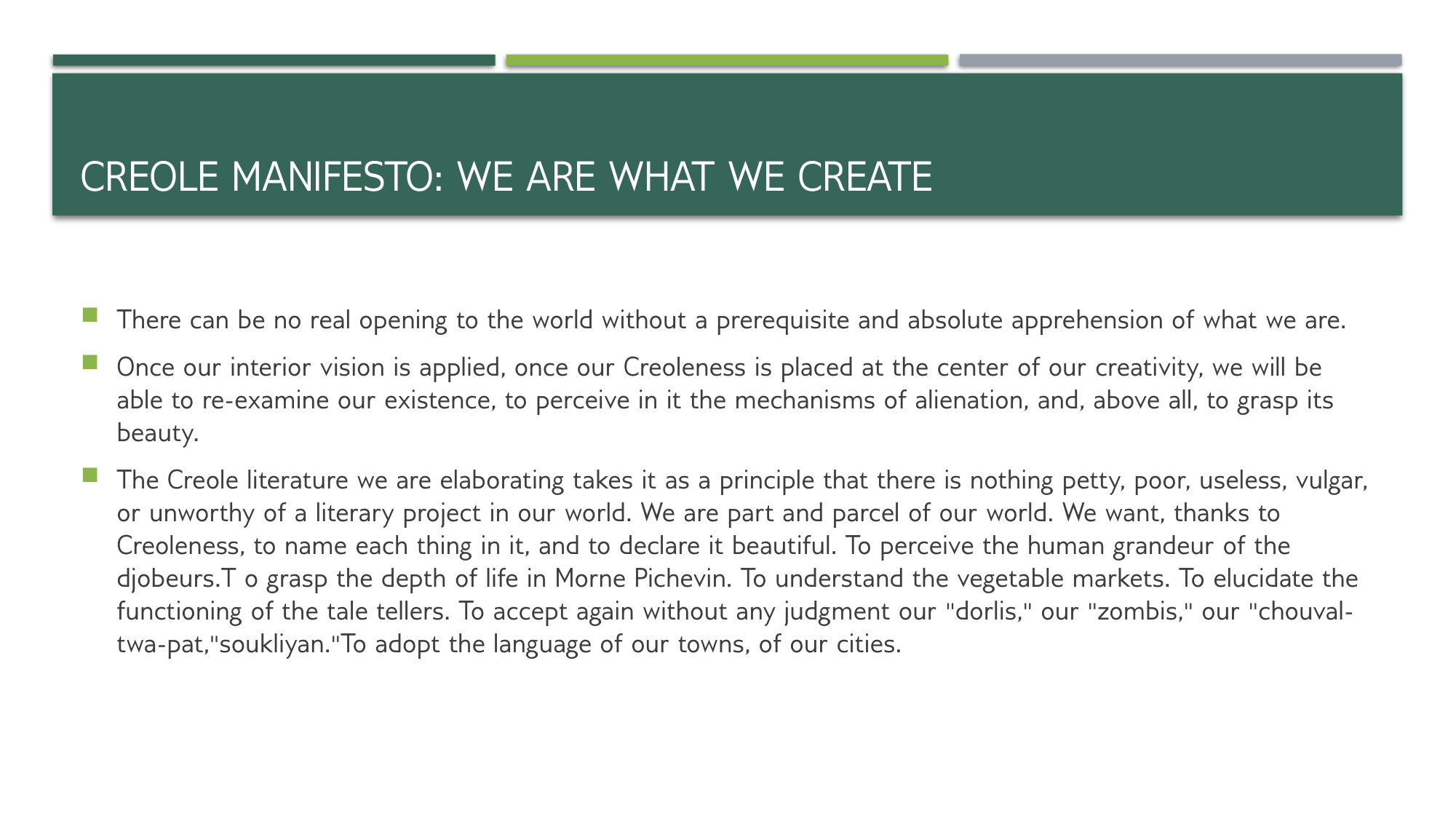

# creole manifesto: we are what we create
There can be no real opening to the world without a prerequisite and absolute apprehension of what we are.
Once our interior vision is applied, once our Creoleness is placed at the center of our creativity, we will be able to re-examine our existence, to perceive in it the mechanisms of alienation, and, above all, to grasp its beauty.
The Creole literature we are elaborating takes it as a principle that there is nothing petty, poor, useless, vulgar, or unworthy of a literary project in our world. We are part and parcel of our world. We want, thanks to Creoleness, to name each thing in it, and to declare it beautiful. To perceive the human grandeur of the djobeurs.T o grasp the depth of life in Morne Pichevin. To understand the vegetable markets. To elucidate the functioning of the tale tellers. To accept again without any judgment our "dorlis," our "zombis," our "chouval-twa-pat,"soukliyan."To adopt the language of our towns, of our cities.